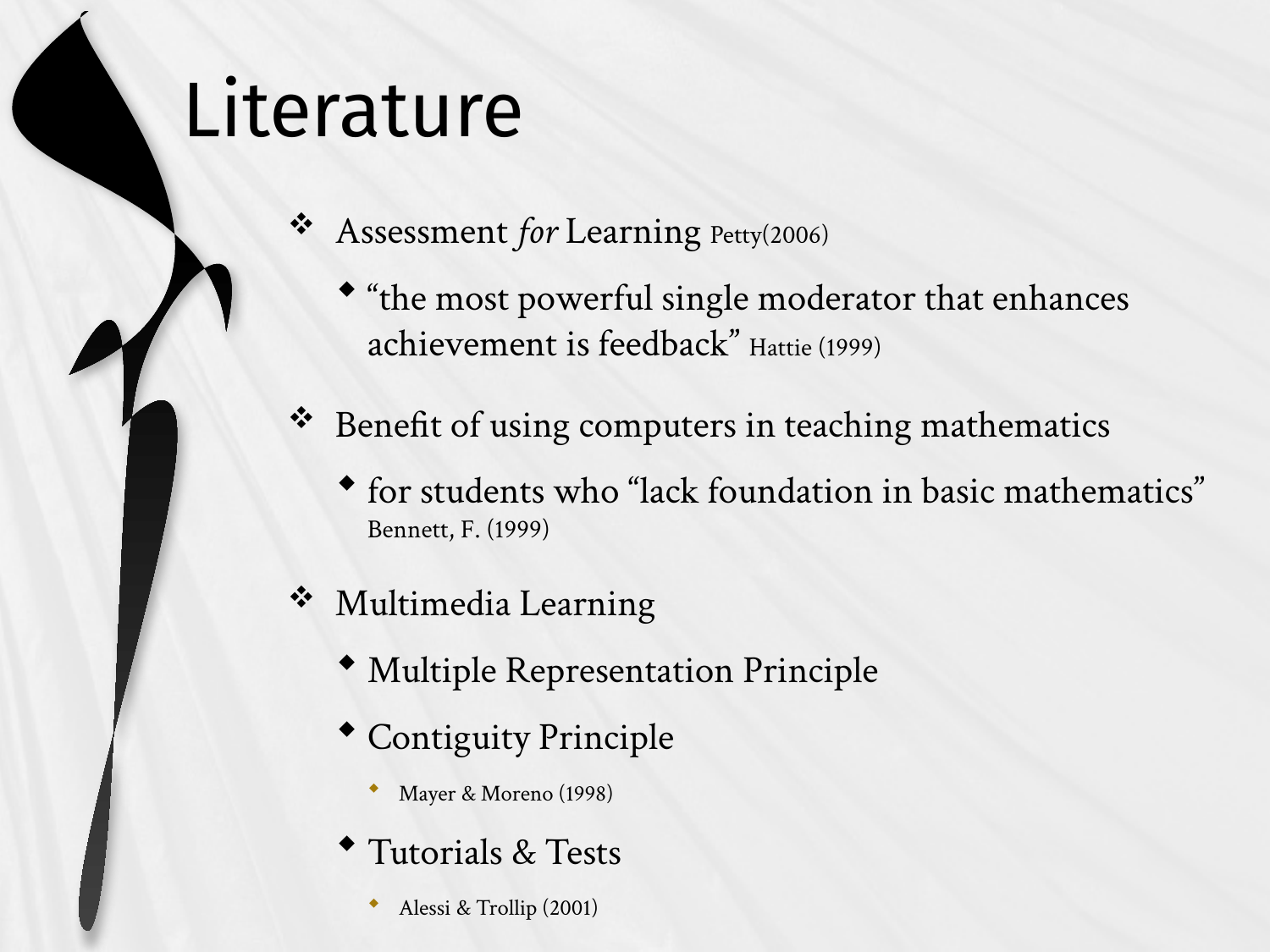

# Literature
Assessment for Learning Petty(2006)
“the most powerful single moderator that enhances achievement is feedback” Hattie (1999)
Benefit of using computers in teaching mathematics
for students who “lack foundation in basic mathematics” Bennett, F. (1999)
Multimedia Learning
Multiple Representation Principle
Contiguity Principle
Mayer & Moreno (1998)
Tutorials & Tests
Alessi & Trollip (2001)